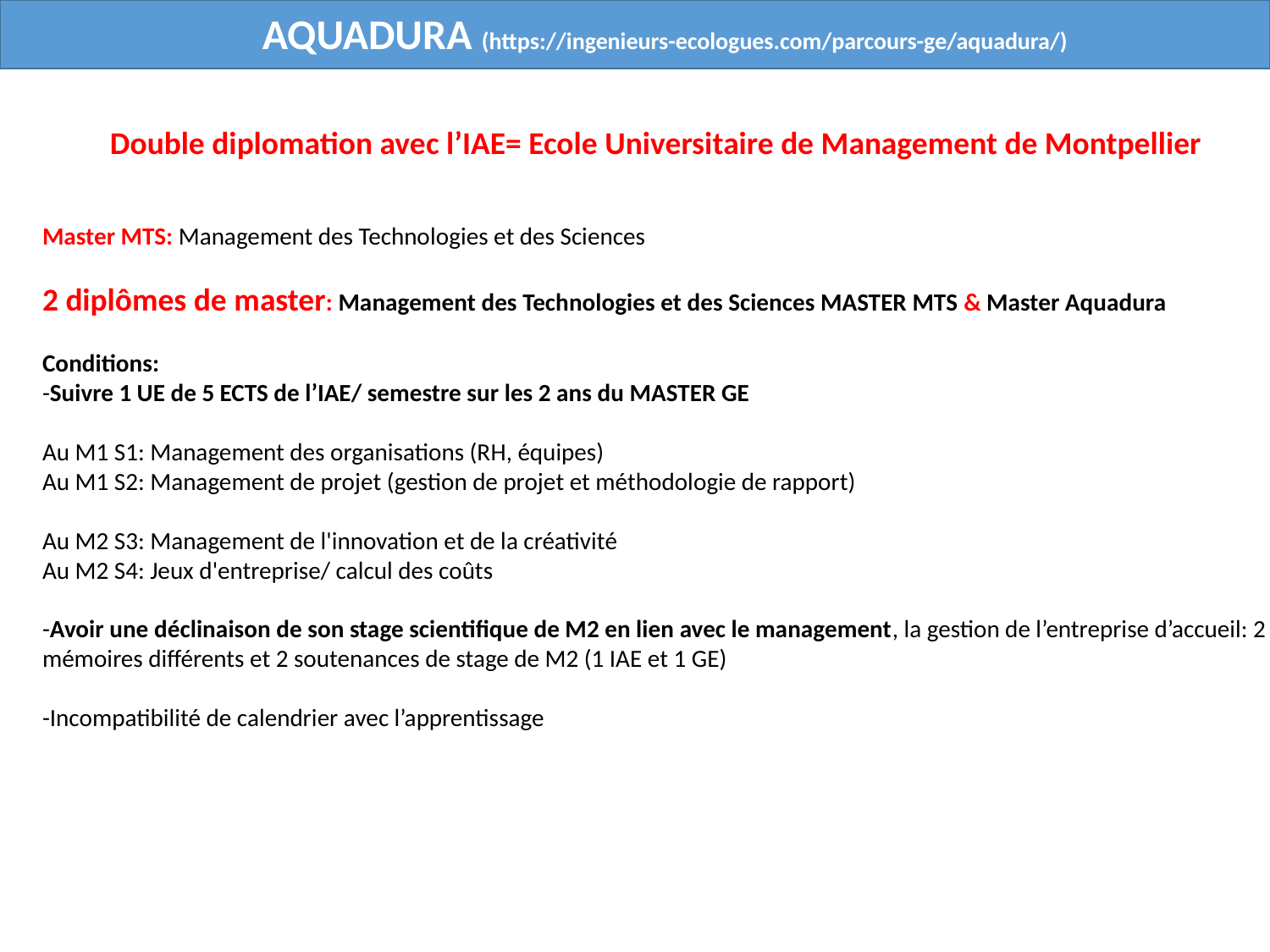

AQUADURA (https://ingenieurs-ecologues.com/parcours-ge/aquadura/)
Double diplomation avec l’IAE= Ecole Universitaire de Management de Montpellier

Master MTS: Management des Technologies et des Sciences

2 diplômes de master: Management des Technologies et des Sciences MASTER MTS & Master Aquadura

Conditions:
-Suivre 1 UE de 5 ECTS de l’IAE/ semestre sur les 2 ans du MASTER GE

Au M1 S1: Management des organisations (RH, équipes)
Au M1 S2: Management de projet (gestion de projet et méthodologie de rapport)

Au M2 S3: Management de l'innovation et de la créativité
Au M2 S4: Jeux d'entreprise/ calcul des coûts

-Avoir une déclinaison de son stage scientifique de M2 en lien avec le management, la gestion de l’entreprise d’accueil: 2 mémoires différents et 2 soutenances de stage de M2 (1 IAE et 1 GE)

-Incompatibilité de calendrier avec l’apprentissage